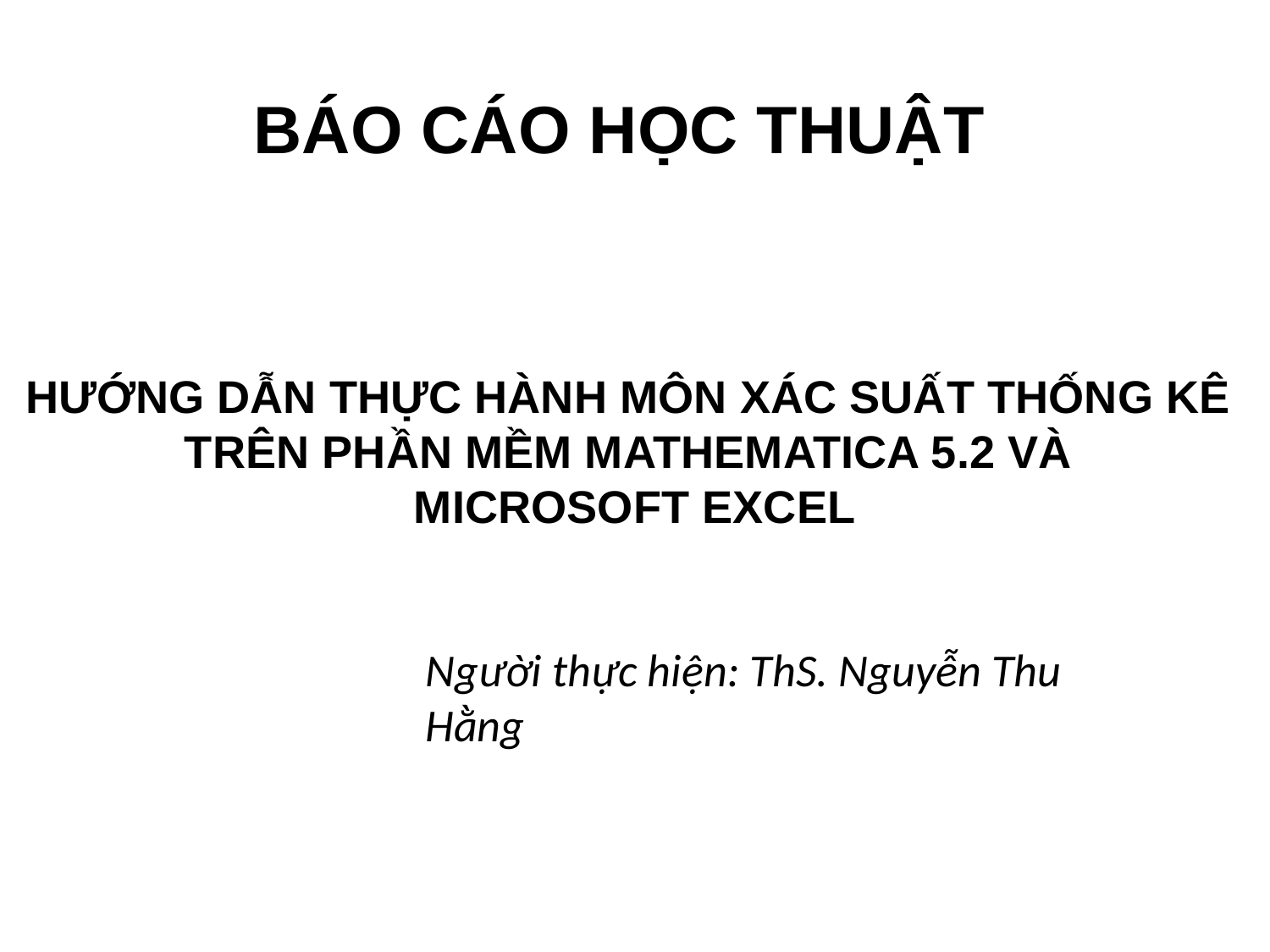

BÁO CÁO HỌC THUẬT

HƯỚNG DẪN THỰC HÀNH MÔN XÁC SUẤT THỐNG KÊ
TRÊN PHẦN MỀM MATHEMATICA 5.2 VÀ
MICROSOFT EXCEL

Người thực hiện: ThS. Nguyễn Thu Hằng